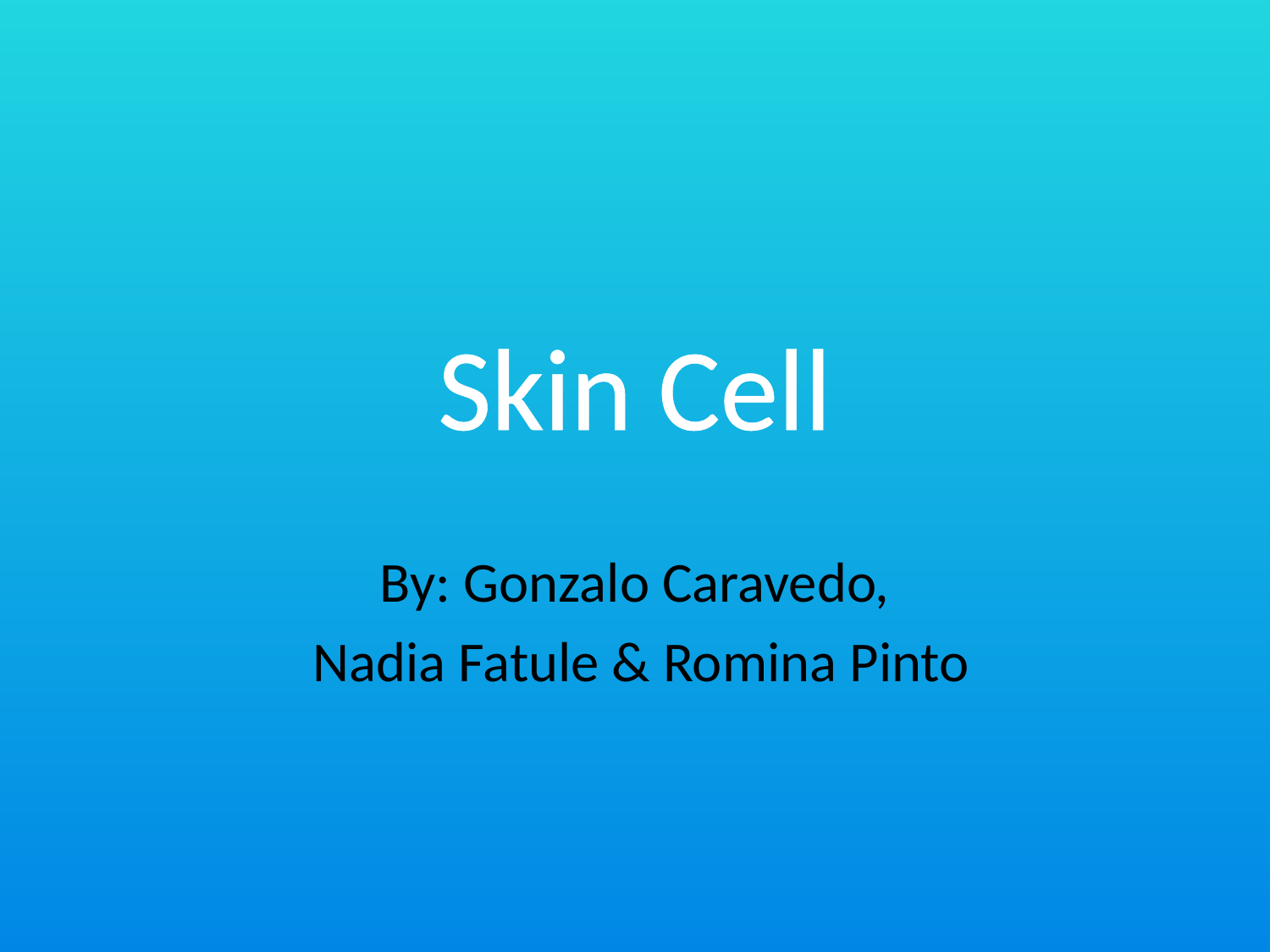

Skin Cell
By: Gonzalo Caravedo,
 Nadia Fatule & Romina Pinto